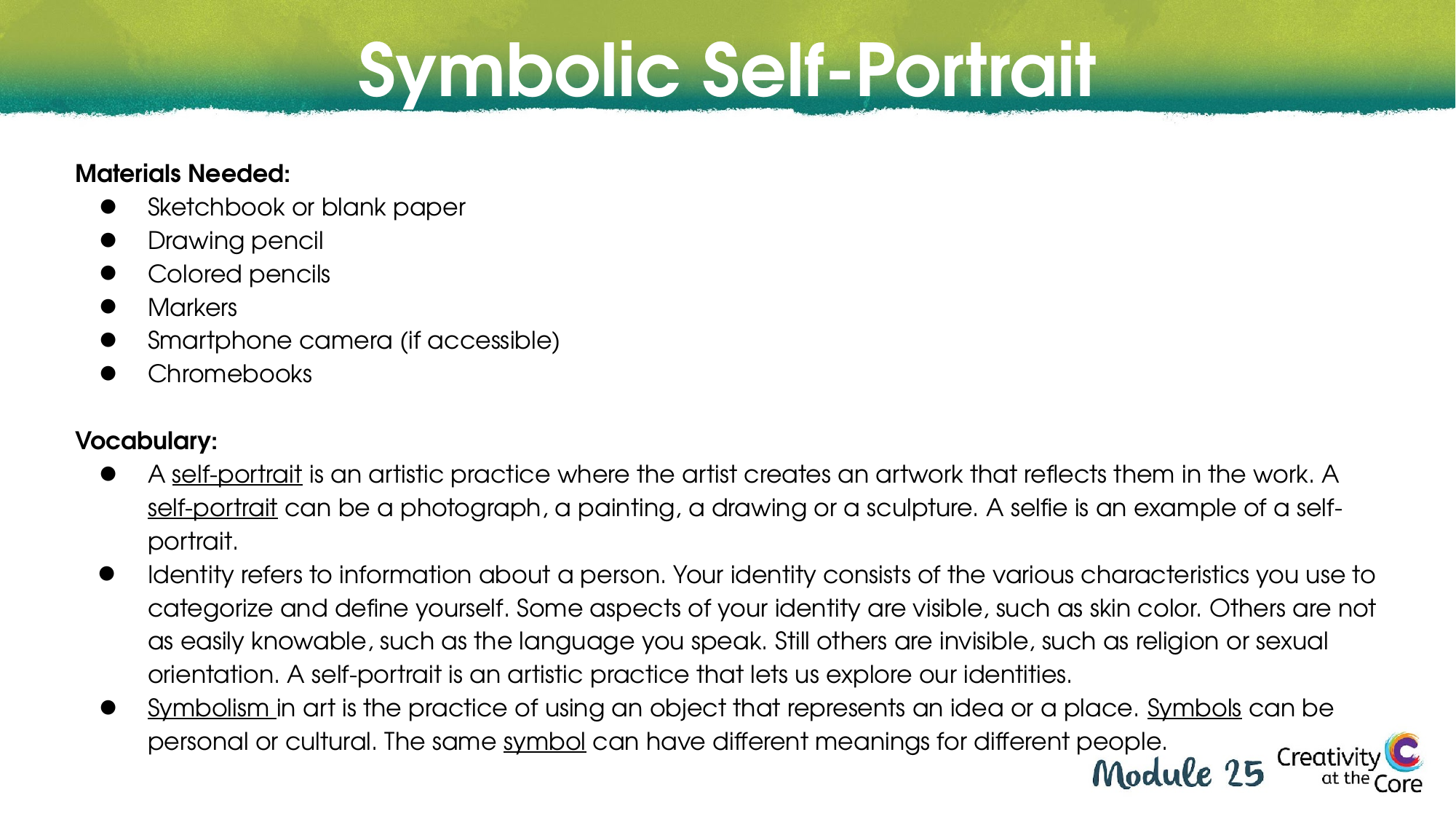

Symbolic Self-Portrait
Materials Needed:
Sketchbook or blank paper
Drawing pencil
Colored pencils
Markers
Smartphone camera (if accessible)
Chromebooks

Vocabulary:
A self-portrait is an artistic practice where the artist creates an artwork that reflects them in the work. A self-portrait can be a photograph, a painting, a drawing or a sculpture. A selfie is an example of a self-portrait.
Identity refers to information about a person. Your identity consists of the various characteristics you use to categorize and define yourself. Some aspects of your identity are visible, such as skin color. Others are not as easily knowable, such as the language you speak. Still others are invisible, such as religion or sexual orientation. A self-portrait is an artistic practice that lets us explore our identities.
Symbolism in art is the practice of using an object that represents an idea or a place. Symbols can be personal or cultural. The same symbol can have different meanings for different people.